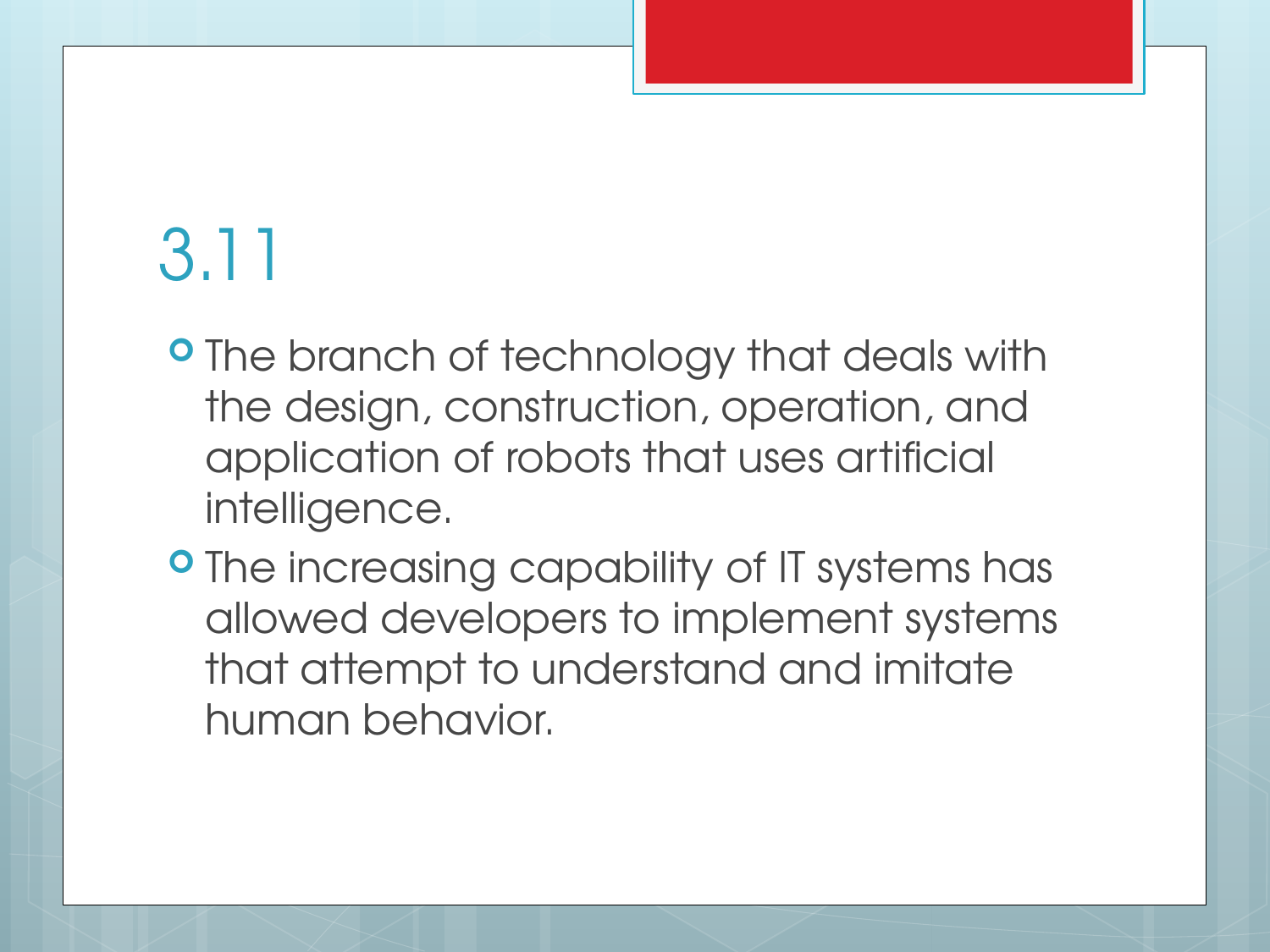

# 3.11
The branch of technology that deals with the design, construction, operation, and application of robots that uses artificial intelligence.
The increasing capability of IT systems has allowed developers to implement systems that attempt to understand and imitate human behavior.